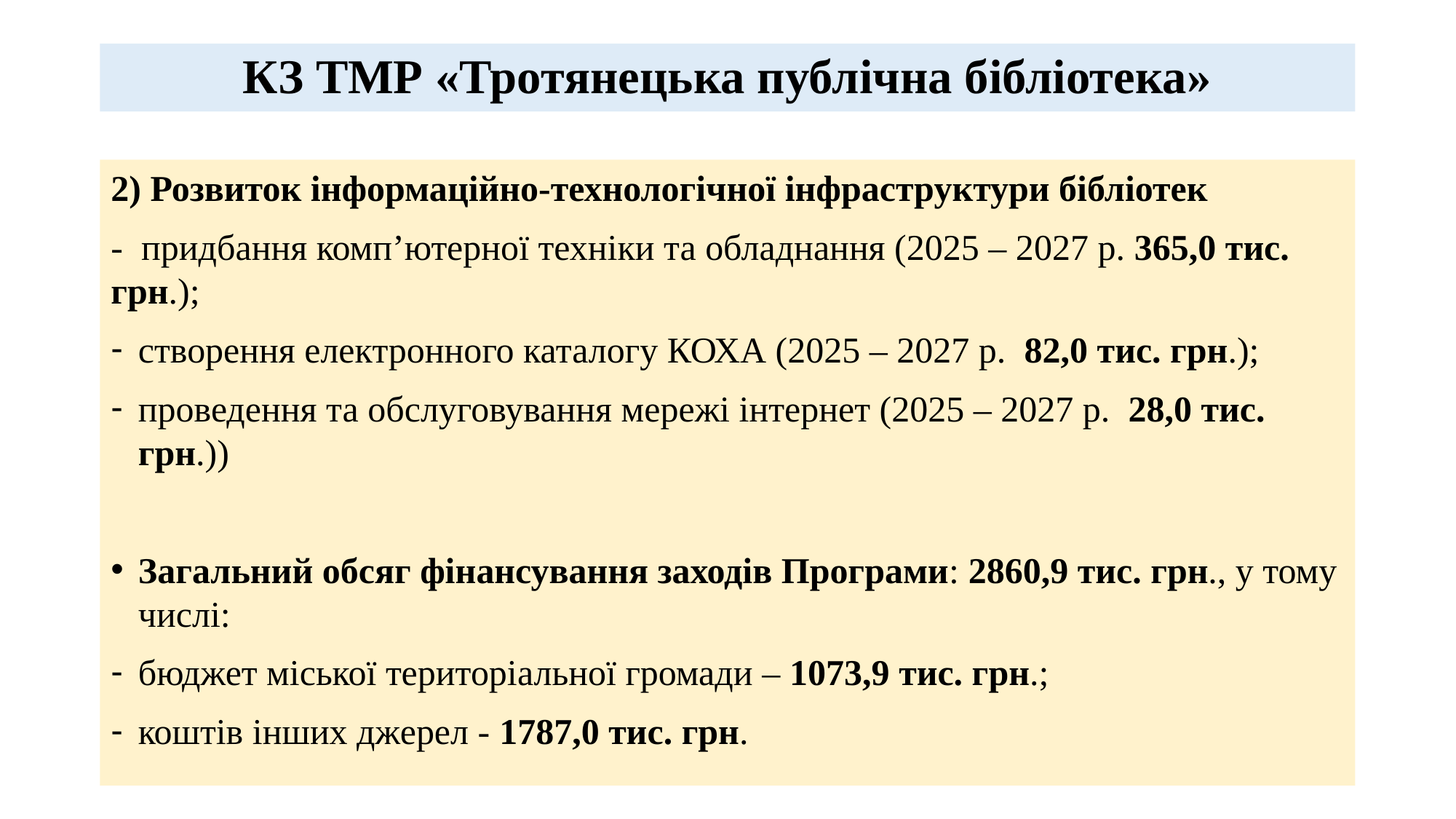

# КЗ ТМР «Тротянецька публічна бібліотека»
2) Розвиток інформаційно-технологічної інфраструктури бібліотек
-  придбання комп’ютерної техніки та обладнання (2025 – 2027 р. 365,0 тис. грн.);
створення електронного каталогу КОХА (2025 – 2027 р.  82,0 тис. грн.);
проведення та обслуговування мережі інтернет (2025 – 2027 р.  28,0 тис. грн.))

Загальний обсяг фінансування заходів Програми: 2860,9 тис. грн., у тому числі:
бюджет міської територіальної громади – 1073,9 тис. грн.;
коштів інших джерел - 1787,0 тис. грн.